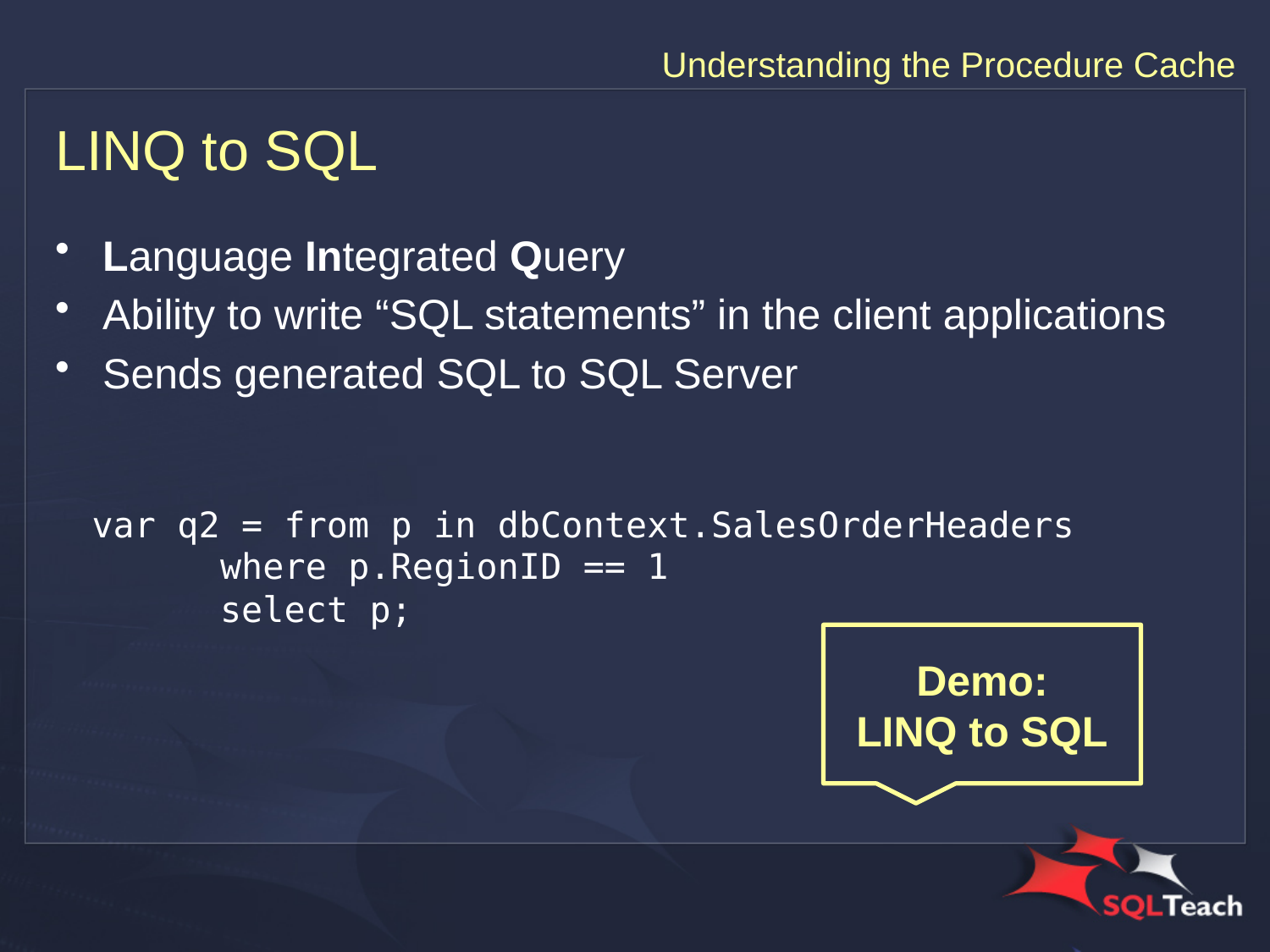

# LINQ to SQL
Language Integrated Query
Ability to write “SQL statements” in the client applications
Sends generated SQL to SQL Server
var q2 = from p in dbContext.SalesOrderHeaders
      where p.RegionID == 1
      select p;
Demo:
LINQ to SQL